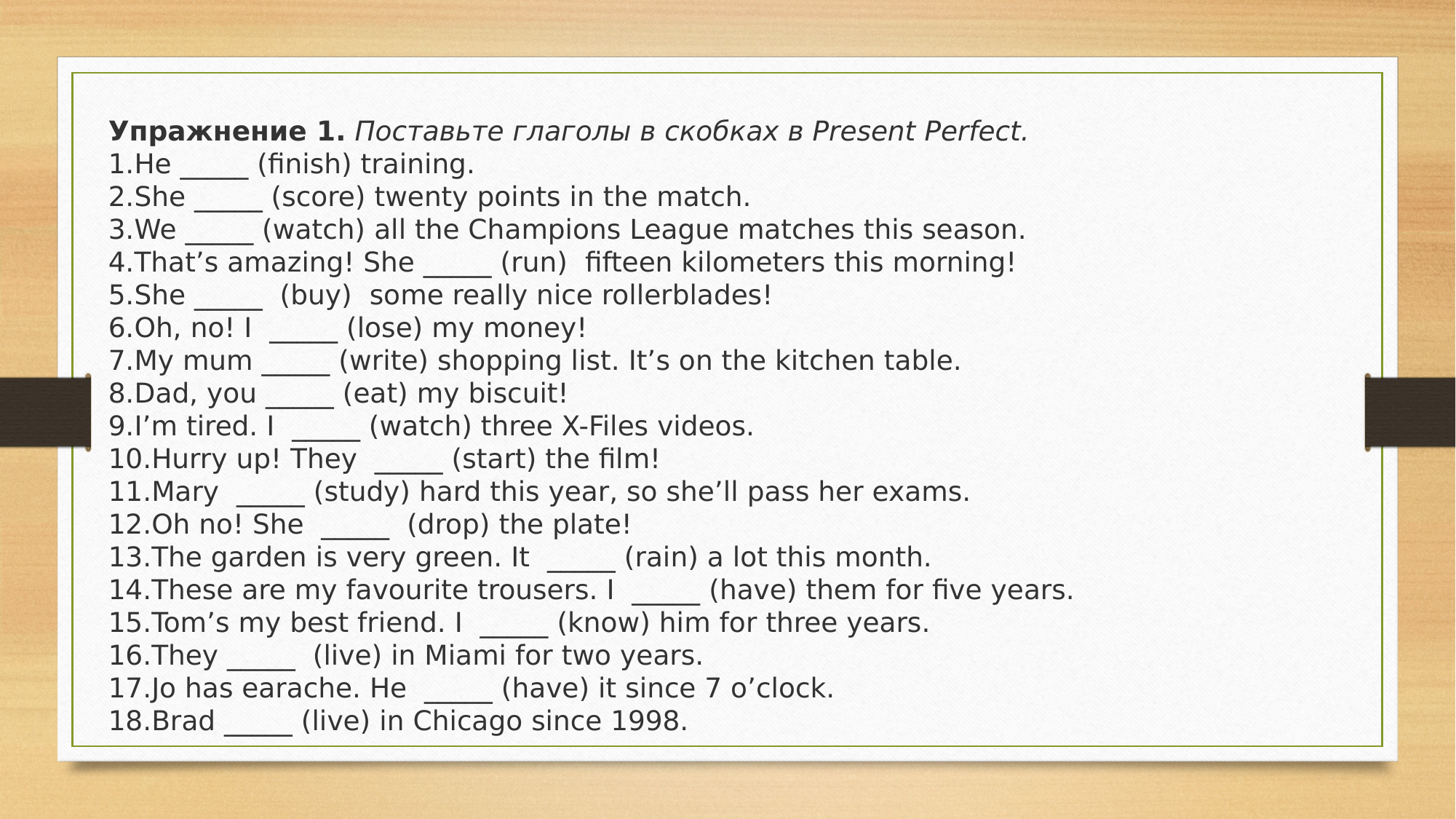

Упражнение 1. Поставьте глаголы в скобках в Present Perfect.
He _____ (finish) training.
She _____ (score) twenty points in the match.
We _____ (watch) all the Champions League matches this season.
That’s amazing! She _____ (run)  fifteen kilometers this morning!
She _____  (buy)  some really nice rollerblades!
Oh, no! I  _____ (lose) my money!
My mum _____ (write) shopping list. It’s on the kitchen table.
Dad, you _____ (eat) my biscuit!
I’m tired. I  _____ (watch) three X-Files videos.
Hurry up! They  _____ (start) the film!
Mary  _____ (study) hard this year, so she’ll pass her exams.
Oh no! She  _____  (drop) the plate!
The garden is very green. It  _____ (rain) a lot this month.
These are my favourite trousers. I  _____ (have) them for five years.
Tom’s my best friend. I  _____ (know) him for three years.
They _____  (live) in Miami for two years.
Jo has earache. He  _____ (have) it since 7 o’clock.
Brad _____ (live) in Chicago since 1998.